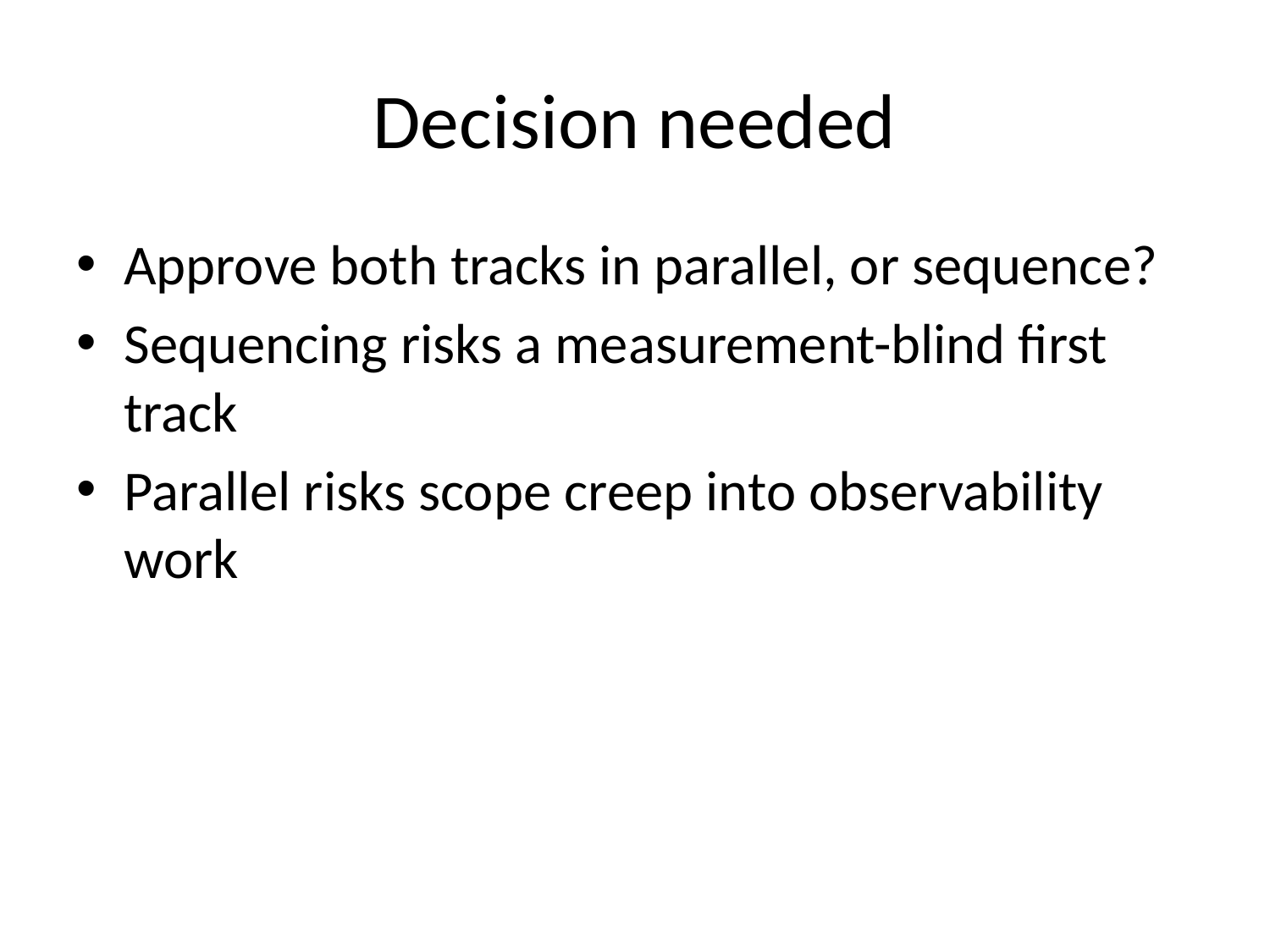

# Decision needed
Approve both tracks in parallel, or sequence?
Sequencing risks a measurement-blind first track
Parallel risks scope creep into observability work